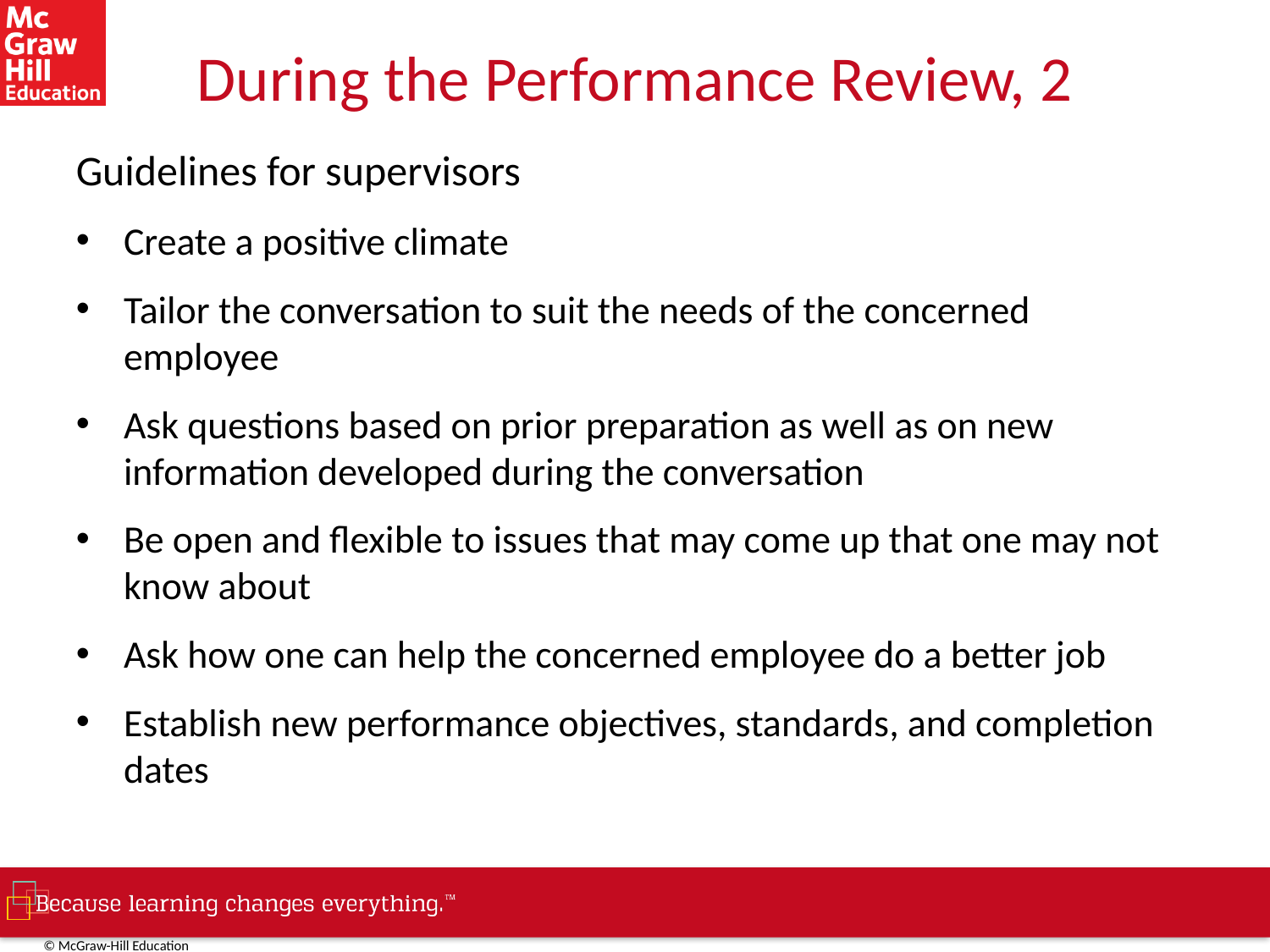

# During the Performance Review, 2
Guidelines for supervisors
Create a positive climate
Tailor the conversation to suit the needs of the concerned employee
Ask questions based on prior preparation as well as on new information developed during the conversation
Be open and flexible to issues that may come up that one may not know about
Ask how one can help the concerned employee do a better job
Establish new performance objectives, standards, and completion dates